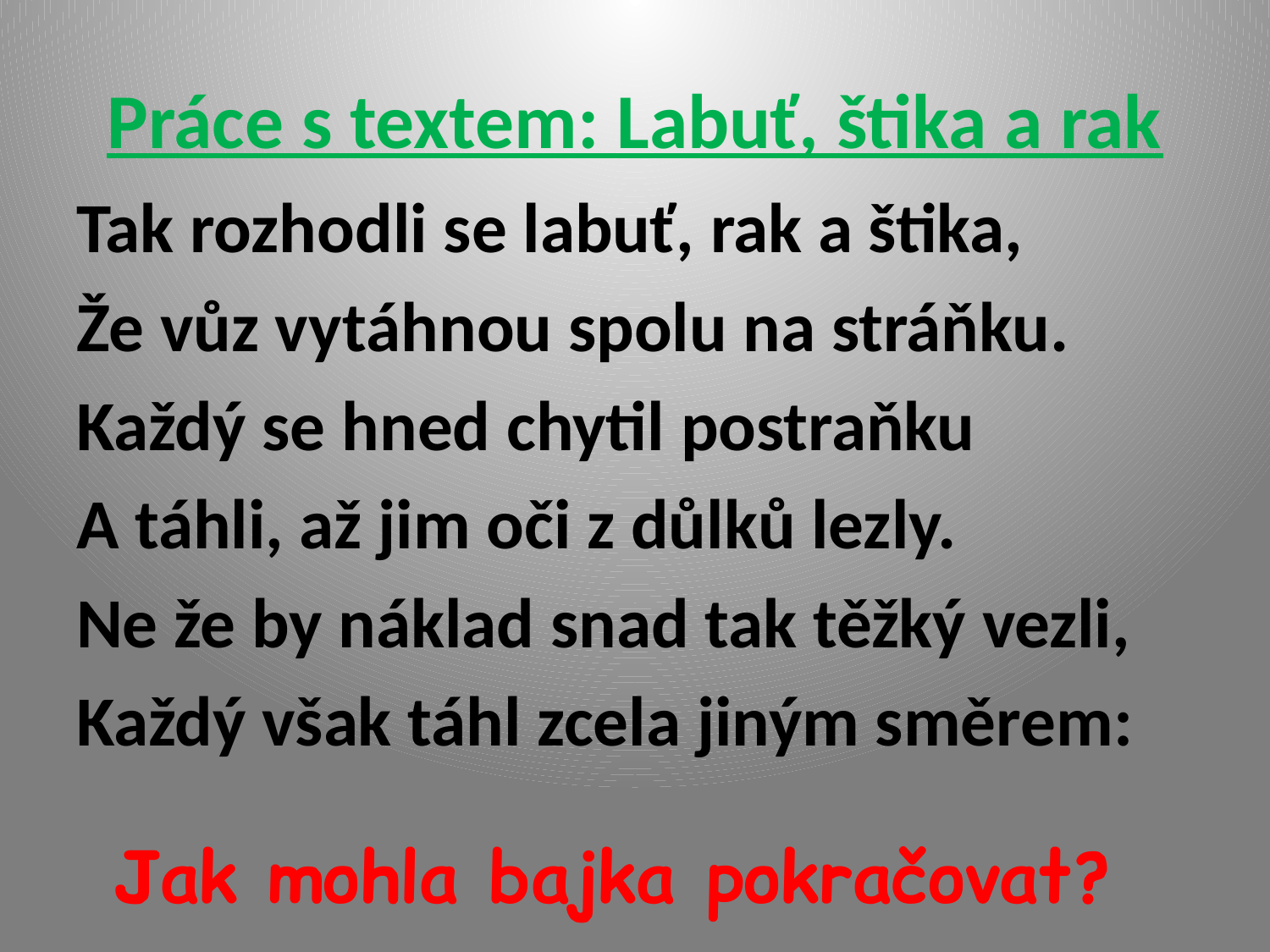

# Práce s textem: Labuť, štika a rak
Tak rozhodli se labuť, rak a štika,
Že vůz vytáhnou spolu na stráňku.
Každý se hned chytil postraňku
A táhli, až jim oči z důlků lezly.
Ne že by náklad snad tak těžký vezli,
Každý však táhl zcela jiným směrem:
Jak mohla bajka pokračovat?